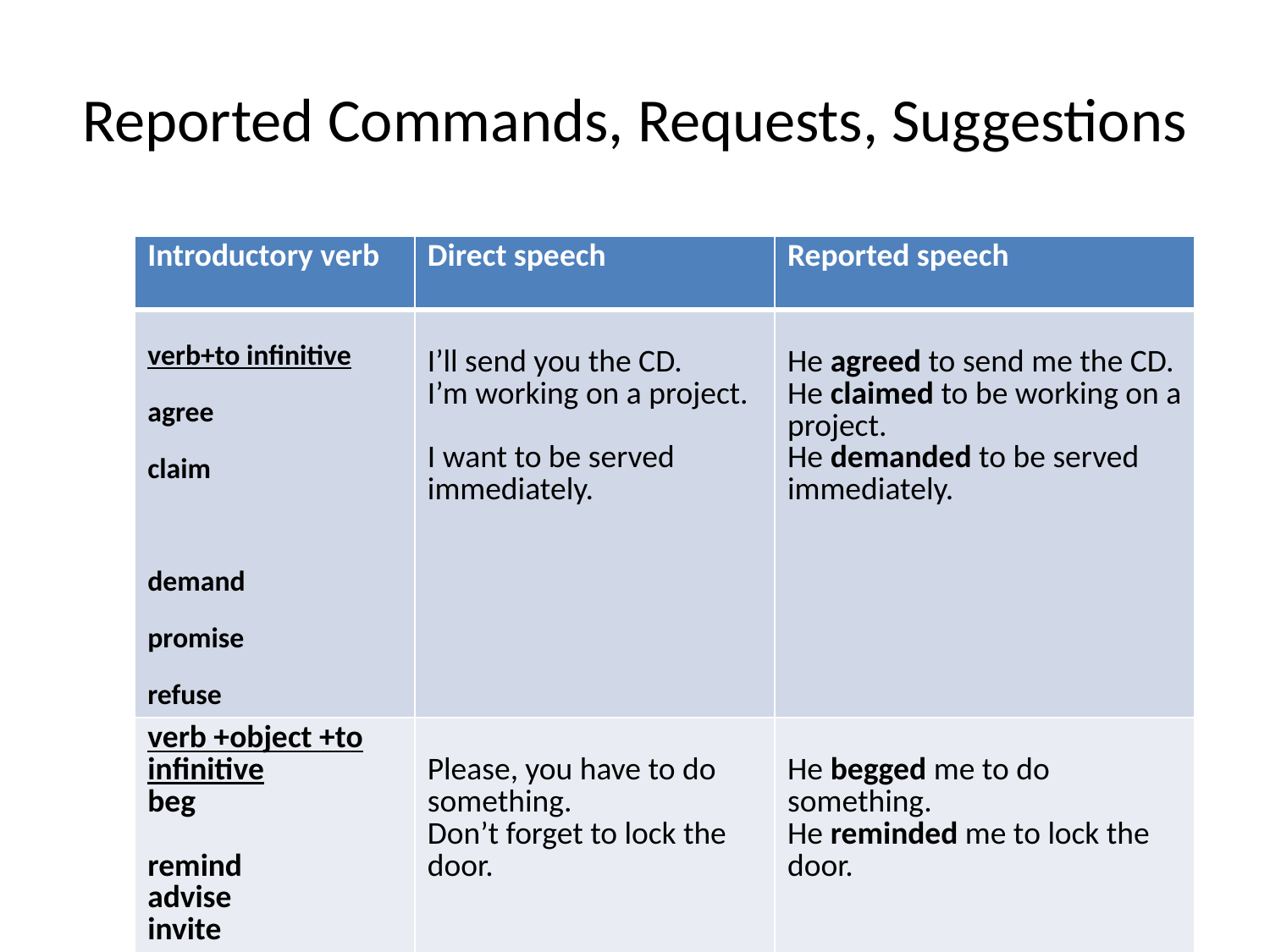

# Reported Commands, Requests, Suggestions
| Introductory verb | Direct speech | Reported speech |
| --- | --- | --- |
| verb+to infinitive agree claim demand promise refuse | I’ll send you the CD. I’m working on a project. I want to be served immediately. | He agreed to send me the CD. He claimed to be working on a project. He demanded to be served immediately. |
| verb +object +to infinitive beg remind advise invite | Please, you have to do something. Don’t forget to lock the door. | He begged me to do something. He reminded me to lock the door. |
|  |  |  |